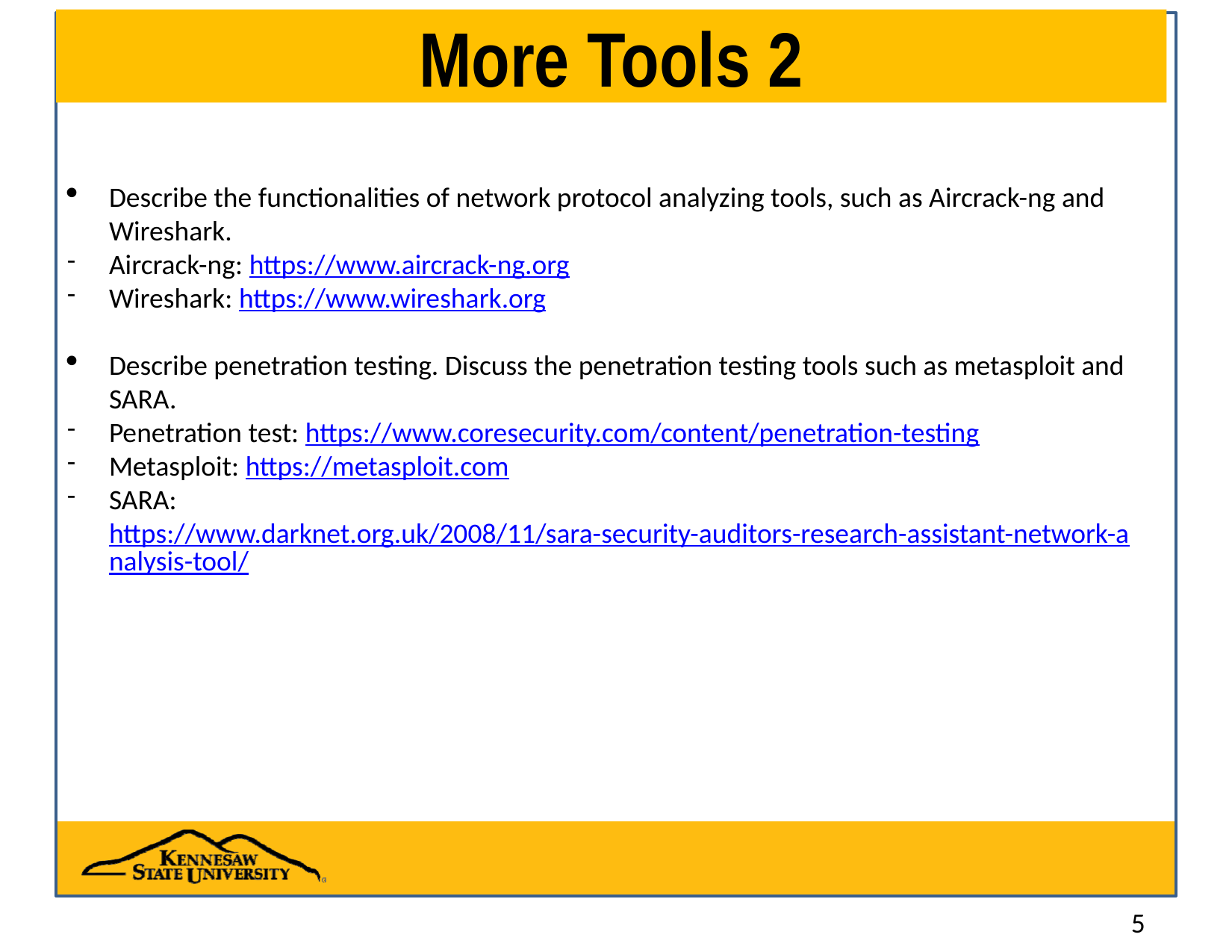

# More Tools 2

Describe the functionalities of network protocol analyzing tools, such as Aircrack-ng and Wireshark.
Aircrack-ng: https://www.aircrack-ng.org
Wireshark: https://www.wireshark.org

Describe penetration testing. Discuss the penetration testing tools such as metasploit and SARA.
Penetration test: https://www.coresecurity.com/content/penetration-testing
Metasploit: https://metasploit.com
SARA: https://www.darknet.org.uk/2008/11/sara-security-auditors-research-assistant-network-analysis-tool/